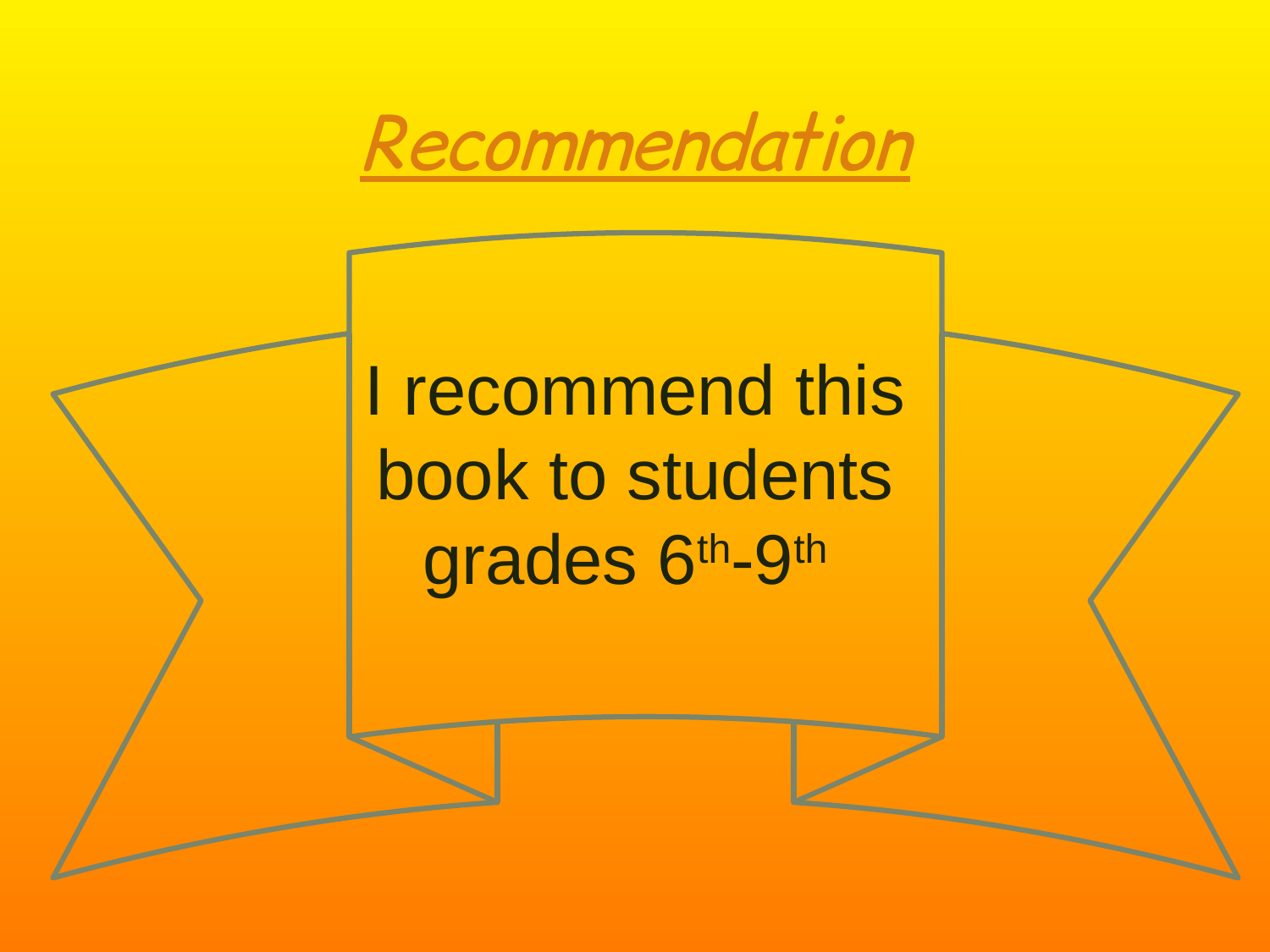

# Recommendation

I recommend this book to students grades 6th-9th